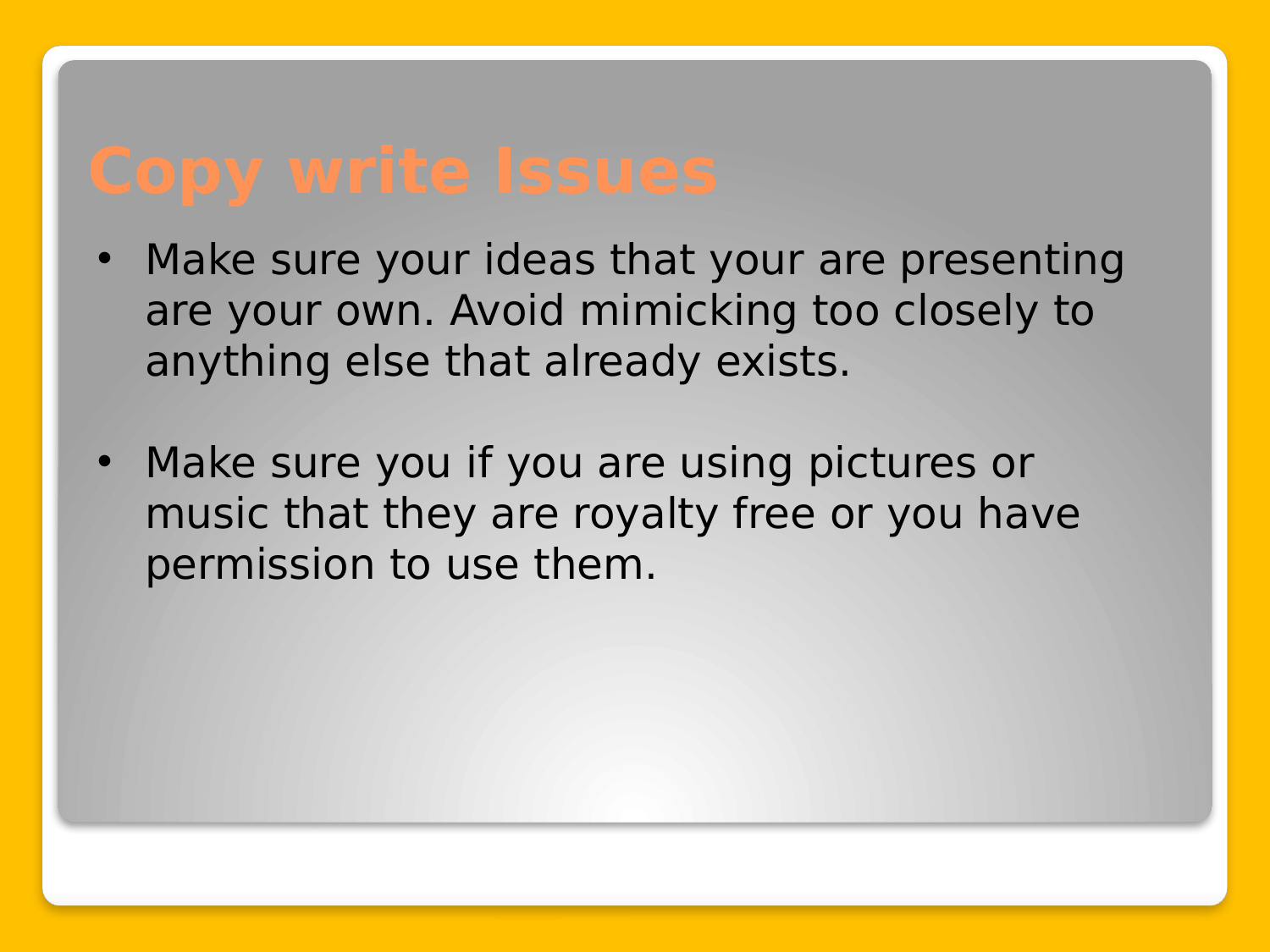

# Copy write Issues
Make sure your ideas that your are presenting are your own. Avoid mimicking too closely to anything else that already exists.

Make sure you if you are using pictures or music that they are royalty free or you have permission to use them.